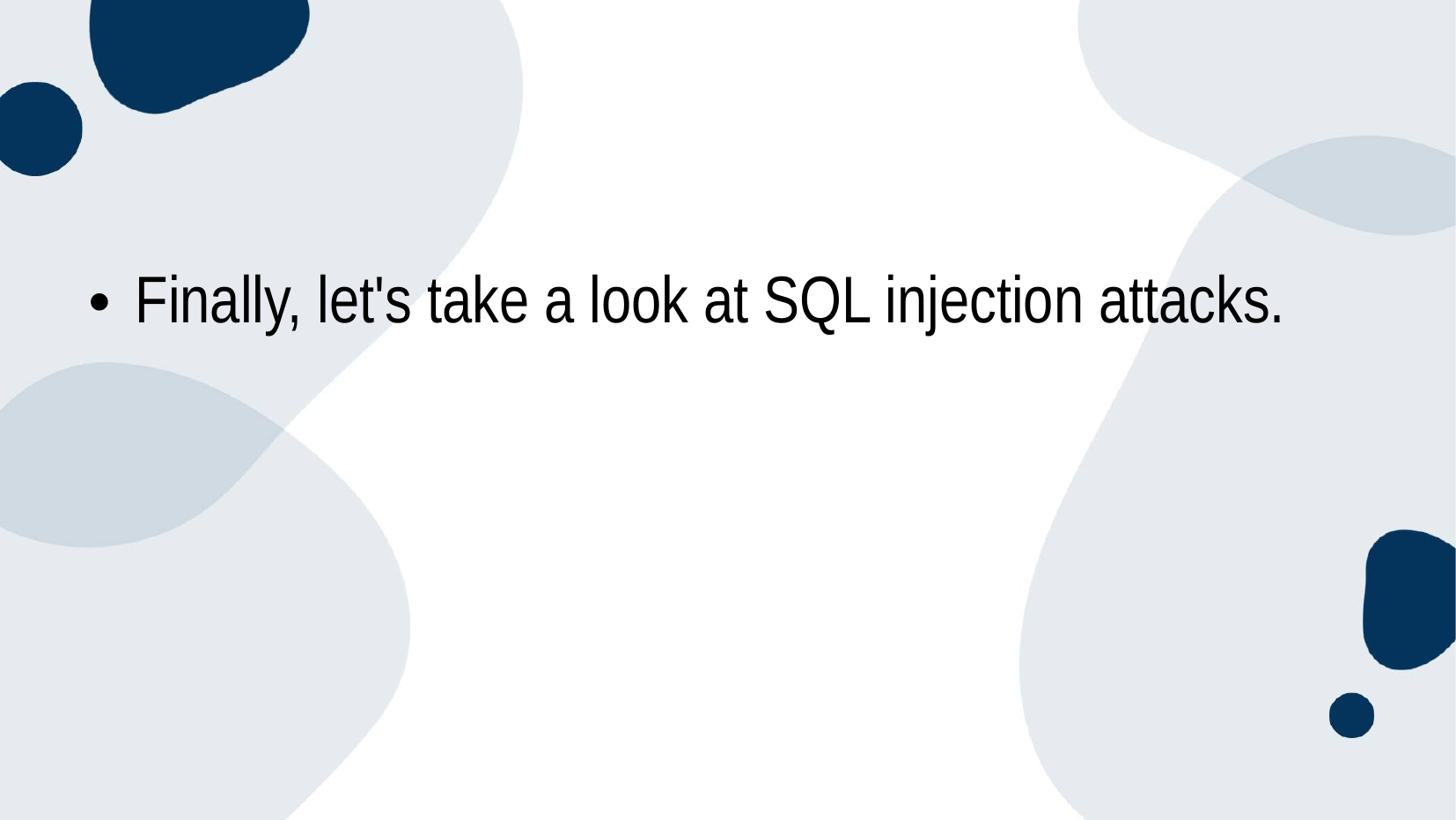

#
Finally, let's take a look at SQL injection attacks.